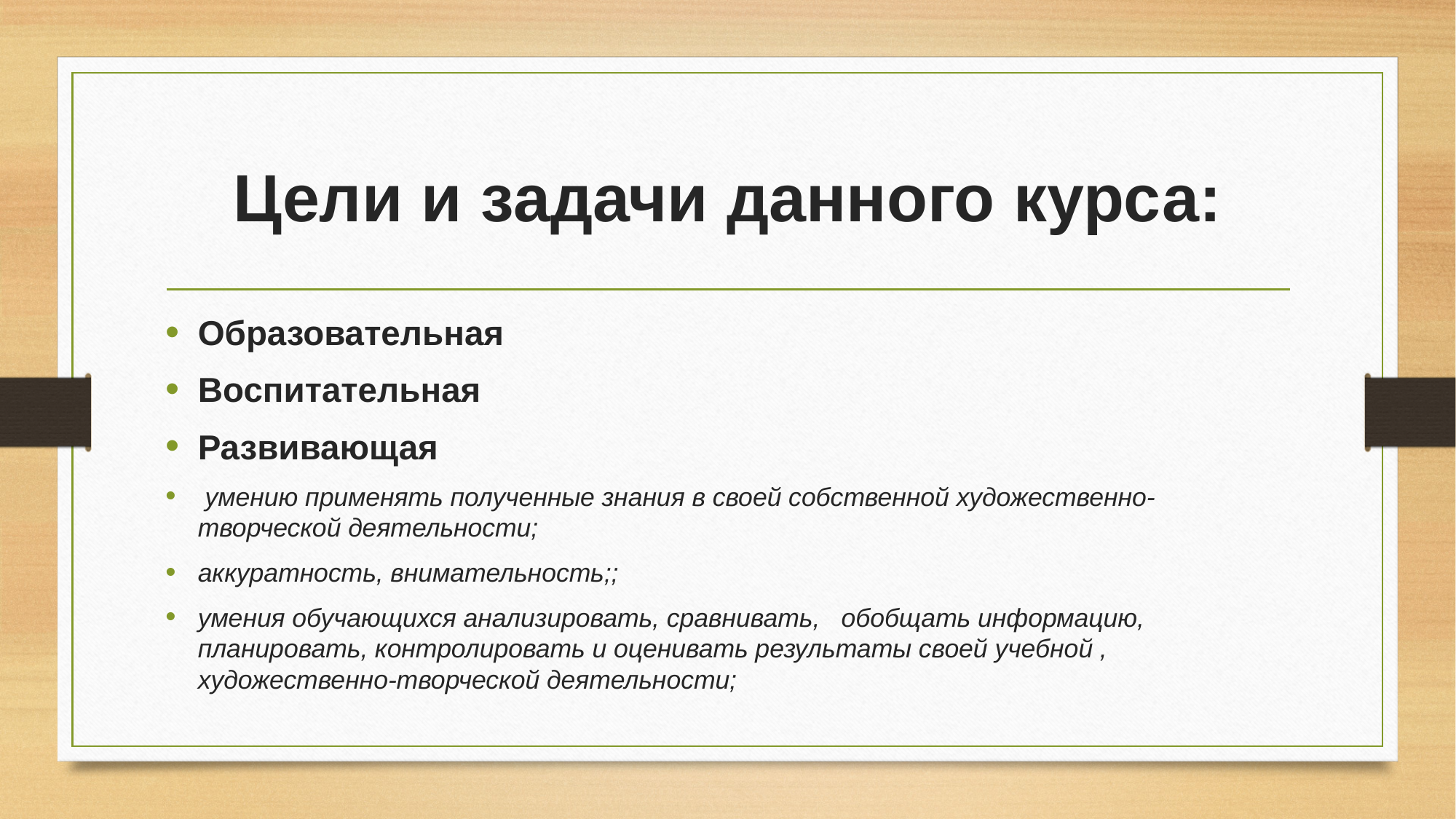

# Цели и задачи данного курса:
Образовательная
Воспитательная
Развивающая
 умению применять полученные знания в своей собственной художественно-творческой деятельности;
аккуратность, внимательность;;
умения обучающихся анализировать, сравнивать,   обобщать информацию, планировать, контролировать и оценивать результаты своей учебной , художественно-творческой деятельности;